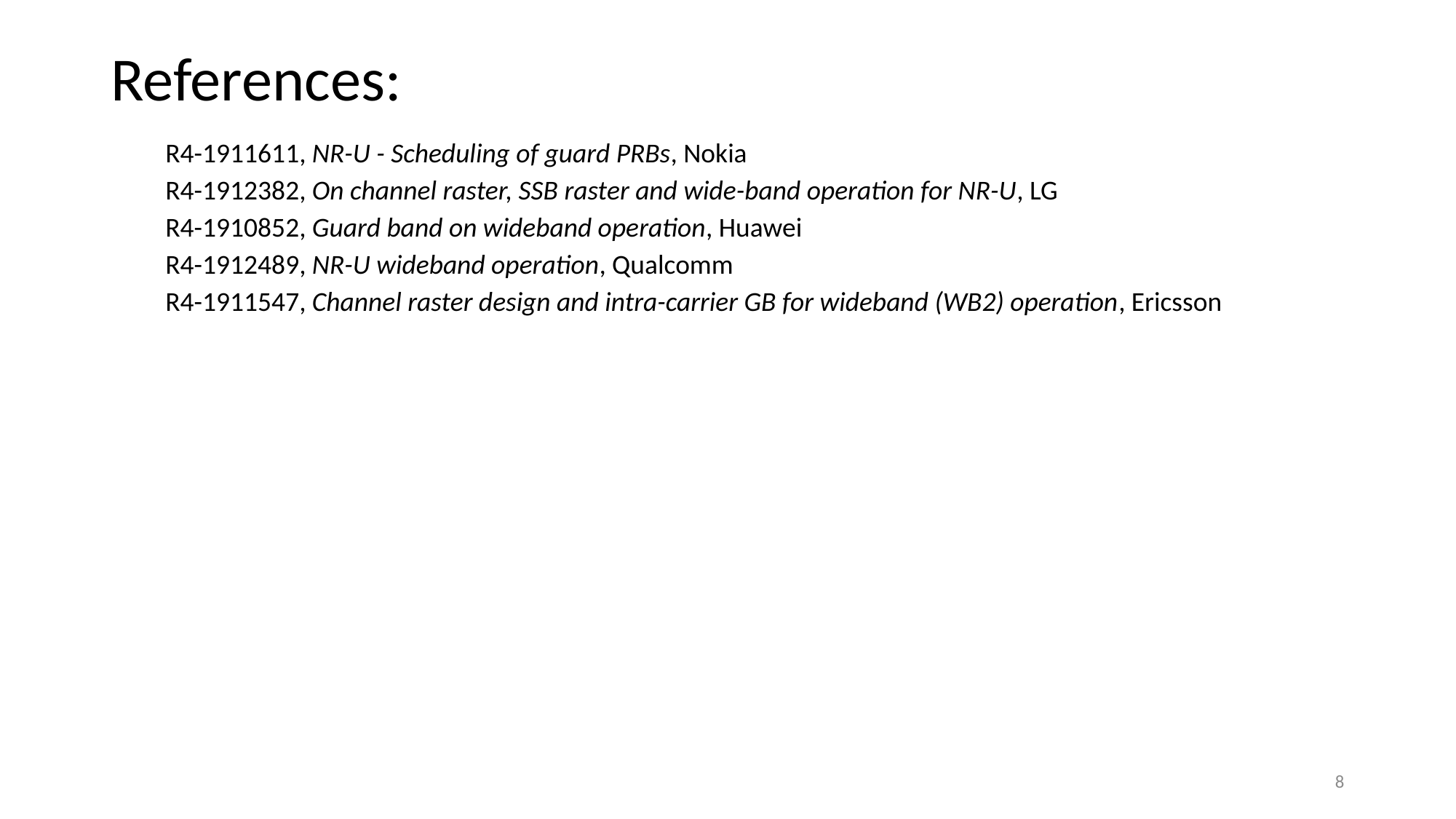

# References:
R4-1911611, NR-U - Scheduling of guard PRBs, Nokia
R4-1912382, On channel raster, SSB raster and wide-band operation for NR-U, LG
R4-1910852, Guard band on wideband operation, Huawei
R4-1912489, NR-U wideband operation, Qualcomm
R4-1911547, Channel raster design and intra-carrier GB for wideband (WB2) operation, Ericsson
8